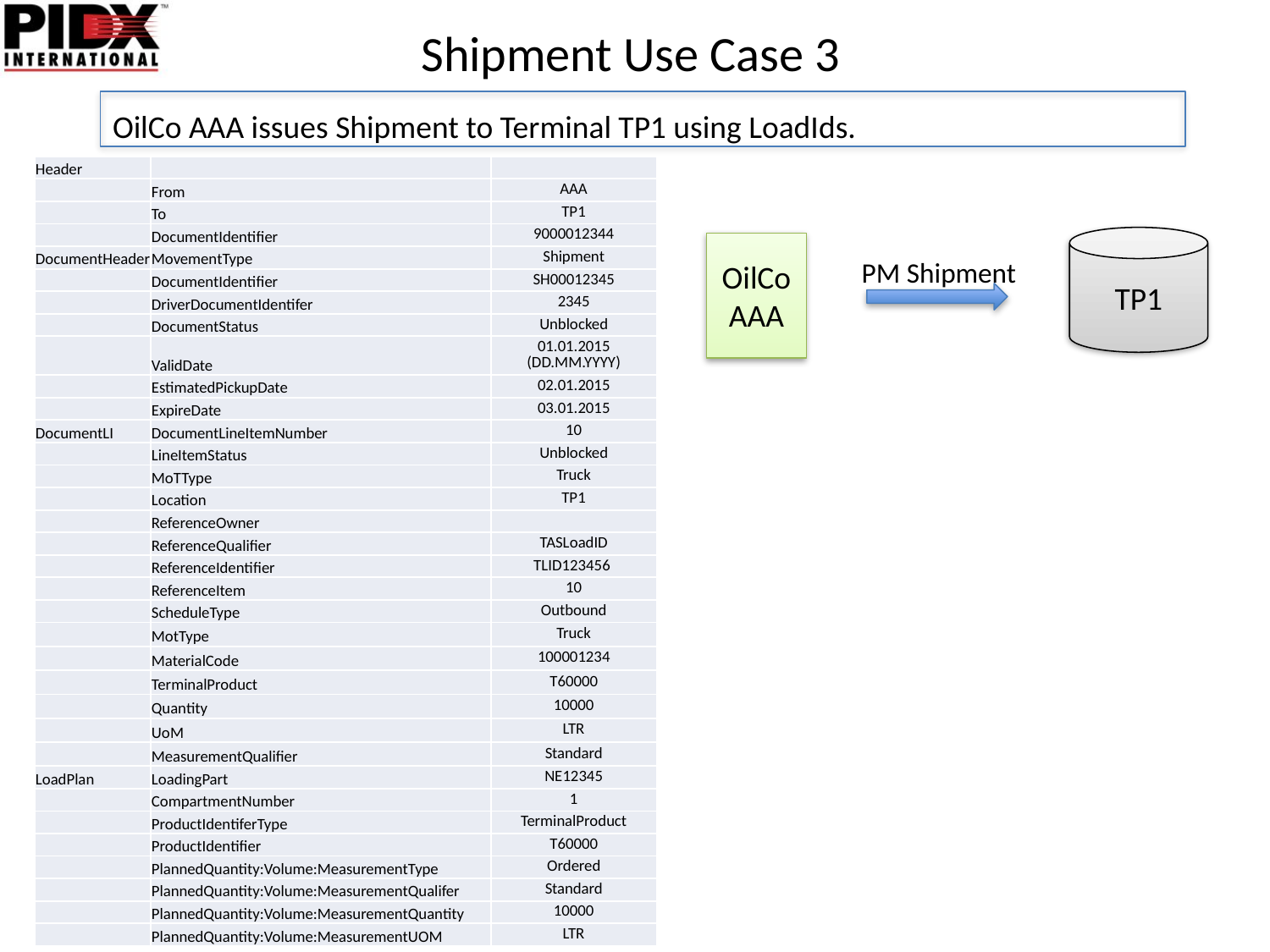

# Shipment Use Case 3

OilCo AAA issues Shipment to Terminal TP1 using LoadIds.
| Header |  |  |
| --- | --- | --- |
|  | From | AAA |
|  | To | TP1 |
|  | DocumentIdentifier | 9000012344 |
| DocumentHeader | MovementType | Shipment |
|  | DocumentIdentifier | SH00012345 |
|  | DriverDocumentIdentifer | 2345 |
|  | DocumentStatus | Unblocked |
|  | ValidDate | 01.01.2015 (DD.MM.YYYY) |
|  | EstimatedPickupDate | 02.01.2015 |
|  | ExpireDate | 03.01.2015 |
| DocumentLI | DocumentLineItemNumber | 10 |
|  | LineItemStatus | Unblocked |
|  | MoTType | Truck |
|  | Location | TP1 |
|  | ReferenceOwner |  |
|  | ReferenceQualifier | TASLoadID |
|  | ReferenceIdentifier | TLID123456 |
|  | ReferenceItem | 10 |
|  | ScheduleType | Outbound |
|  | MotType | Truck |
|  | MaterialCode | 100001234 |
|  | TerminalProduct | T60000 |
|  | Quantity | 10000 |
|  | UoM | LTR |
|  | MeasurementQualifier | Standard |
| LoadPlan | LoadingPart | NE12345 |
|  | CompartmentNumber | 1 |
|  | ProductIdentiferType | TerminalProduct |
|  | ProductIdentifier | T60000 |
|  | PlannedQuantity:Volume:MeasurementType | Ordered |
|  | PlannedQuantity:Volume:MeasurementQualifer | Standard |
|  | PlannedQuantity:Volume:MeasurementQuantity | 10000 |
|  | PlannedQuantity:Volume:MeasurementUOM | LTR |
TP1
OilCo
AAA
PM Shipment